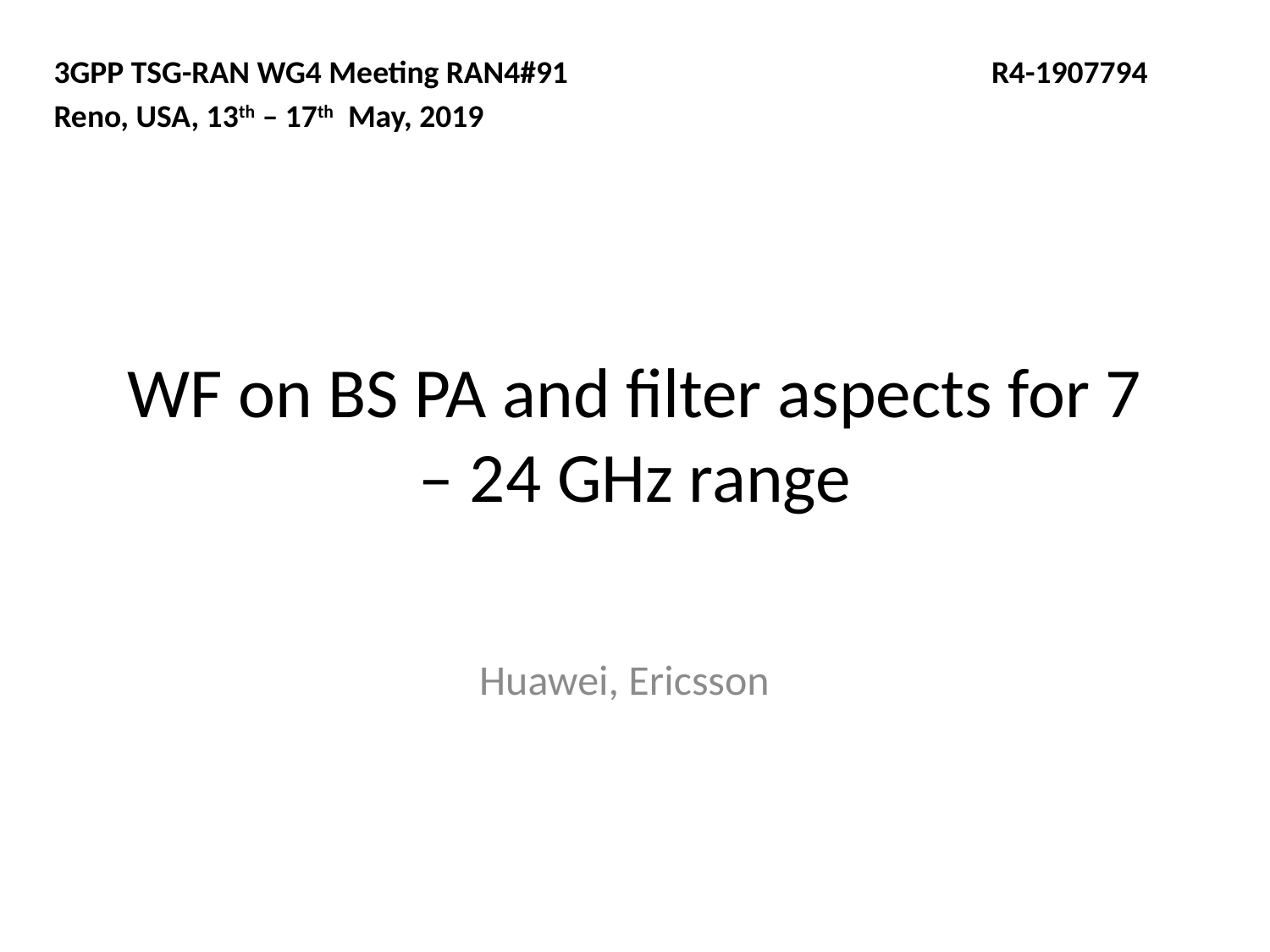

3GPP TSG-RAN WG4 Meeting RAN4#91                                                           R4-1907794
Reno, USA, 13th – 17th  May, 2019
# WF on BS PA and filter aspects for 7 – 24 GHz range
Huawei, Ericsson